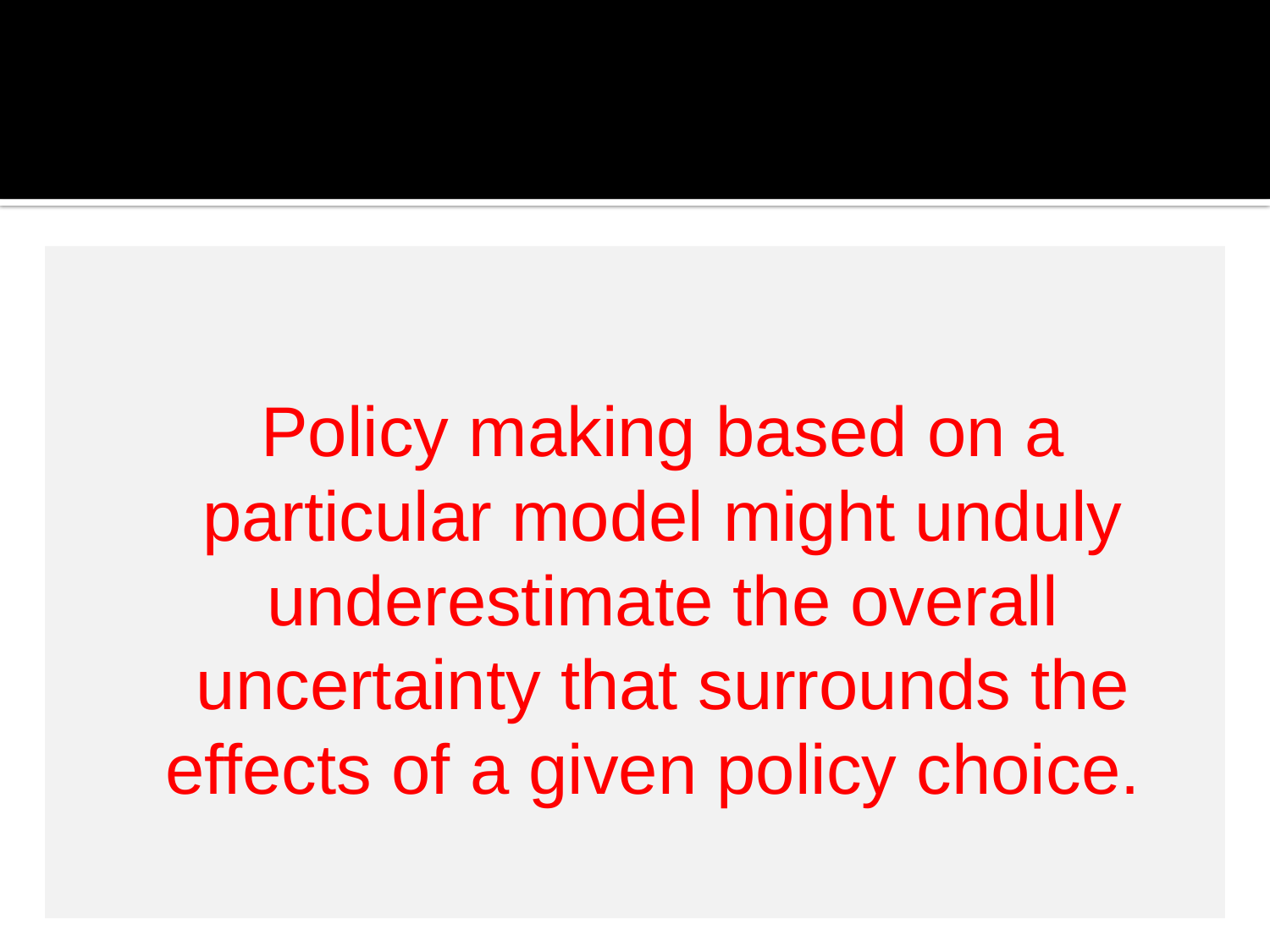

Policy making based on a particular model might unduly underestimate the overall uncertainty that surrounds the effects of a given policy choice.